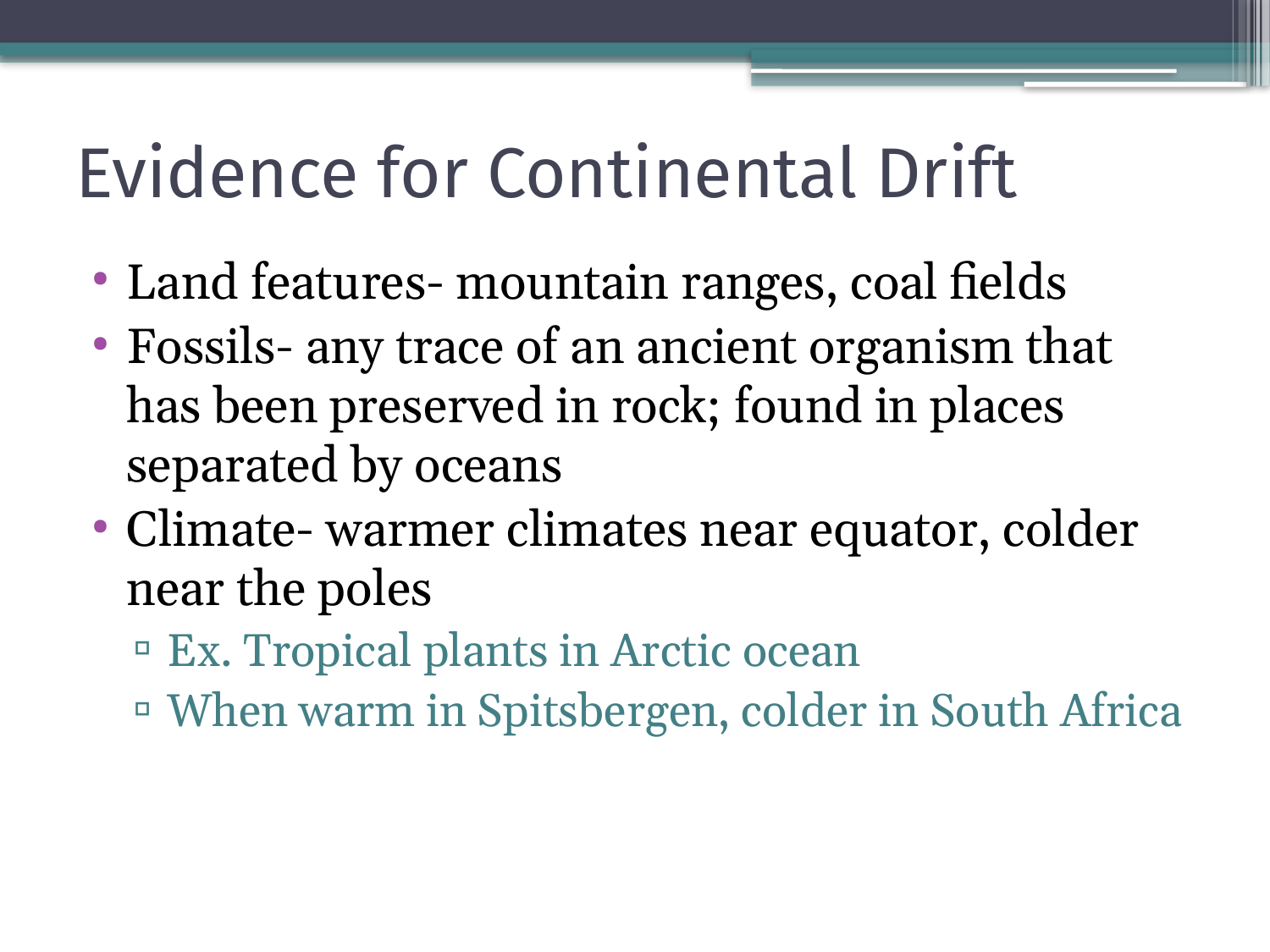

# Evidence for Continental Drift
Land features- mountain ranges, coal fields
Fossils- any trace of an ancient organism that has been preserved in rock; found in places separated by oceans
Climate- warmer climates near equator, colder near the poles
Ex. Tropical plants in Arctic ocean
When warm in Spitsbergen, colder in South Africa